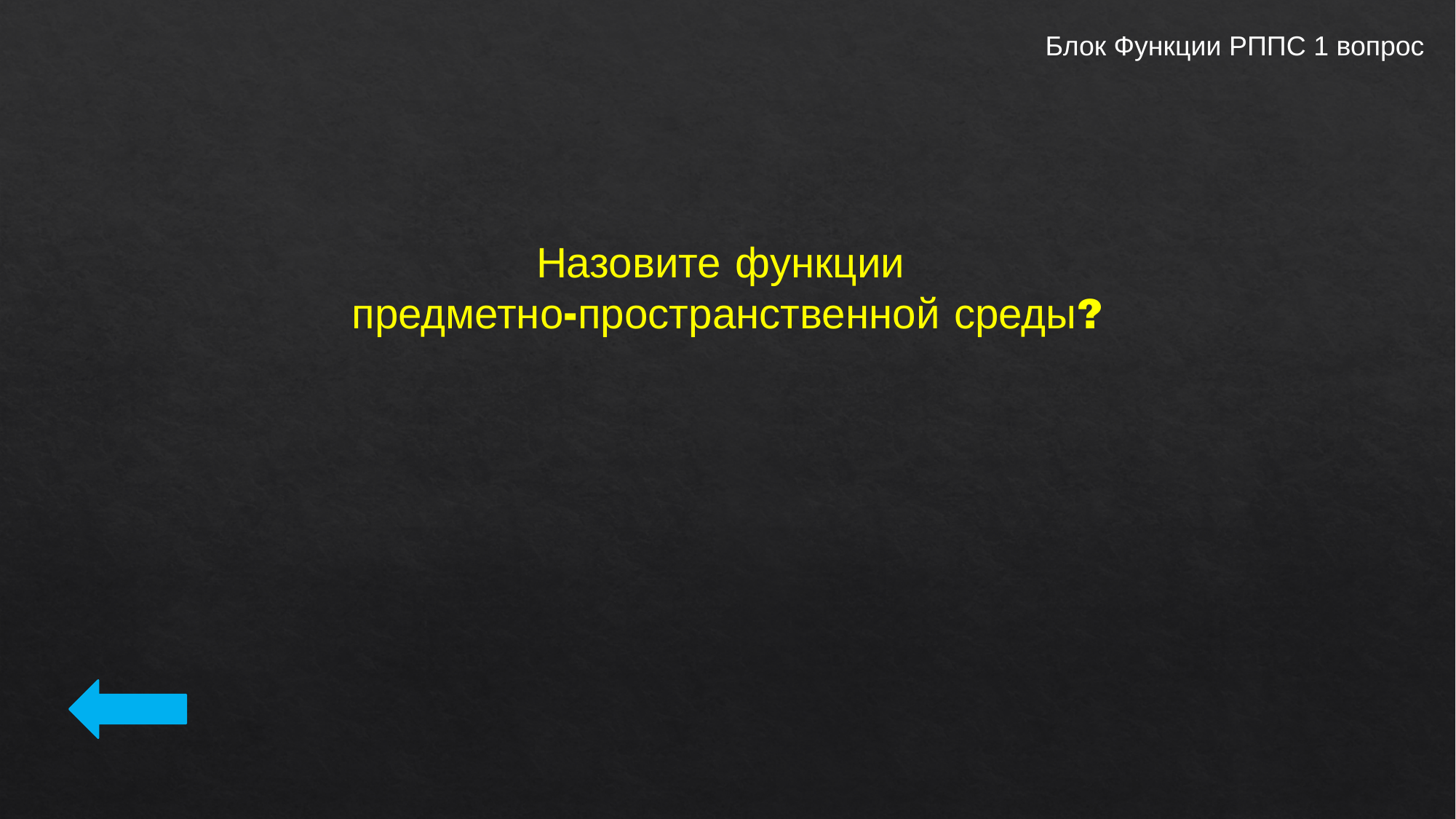

Блок Функции РППС 1 вопрос
Назовите функции
предметно-пространственной среды?